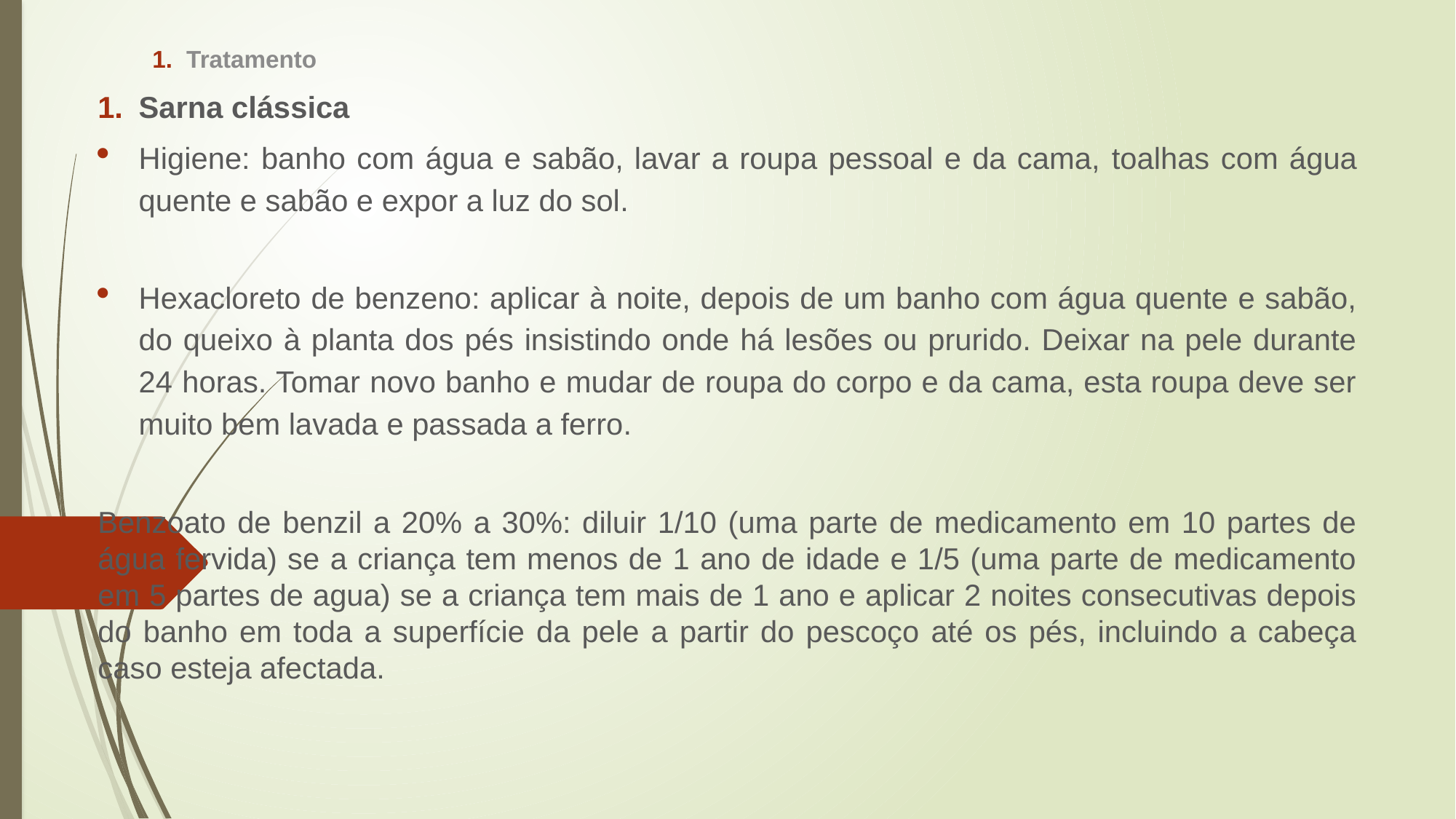

Tratamento
Sarna clássica
Higiene: banho com água e sabão, lavar a roupa pessoal e da cama, toalhas com água quente e sabão e expor a luz do sol.

Hexacloreto de benzeno: aplicar à noite, depois de um banho com água quente e sabão, do queixo à planta dos pés insistindo onde há lesões ou prurido. Deixar na pele durante 24 horas. Tomar novo banho e mudar de roupa do corpo e da cama, esta roupa deve ser muito bem lavada e passada a ferro.

Benzoato de benzil a 20% a 30%: diluir 1/10 (uma parte de medicamento em 10 partes de água fervida) se a criança tem menos de 1 ano de idade e 1/5 (uma parte de medicamento em 5 partes de agua) se a criança tem mais de 1 ano e aplicar 2 noites consecutivas depois do banho em toda a superfície da pele a partir do pescoço até os pés, incluindo a cabeça caso esteja afectada.